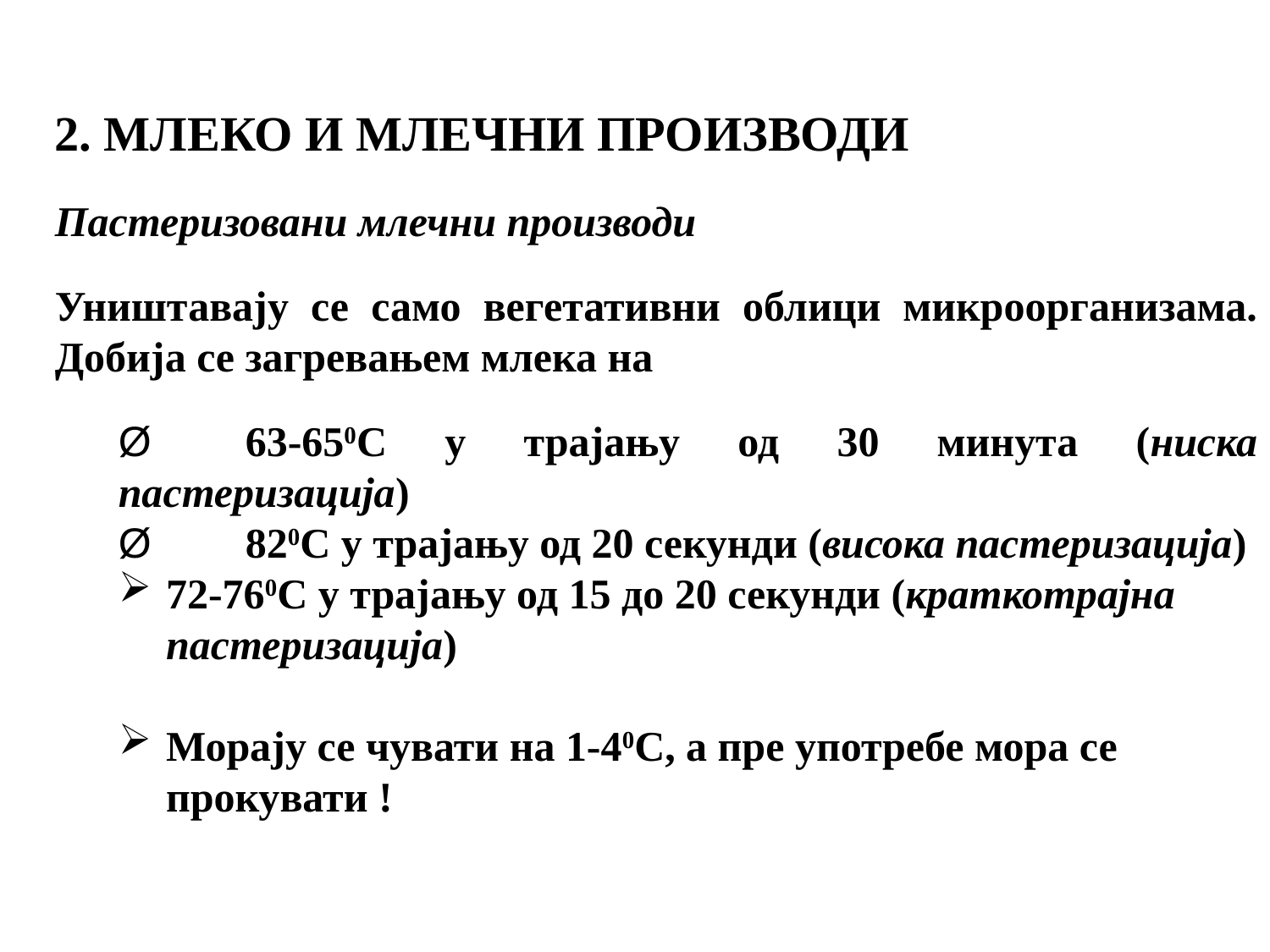

2. МЛЕКО И МЛЕЧНИ ПРОИЗВОДИ

Пастеризовани млечни производи

Уништавају се само вегетативни облици микроорганизама. Добија се загревањем млека на

Ø	63-650C у трајању од 30 минута (ниска пастеризација)
Ø	820C у трајању од 20 секунди (висока пастеризација)
72-760C у трајању од 15 до 20 секунди (краткотрајна пастеризација)

Морају се чувати на 1-40C, а пре употребе мора се прокувати !